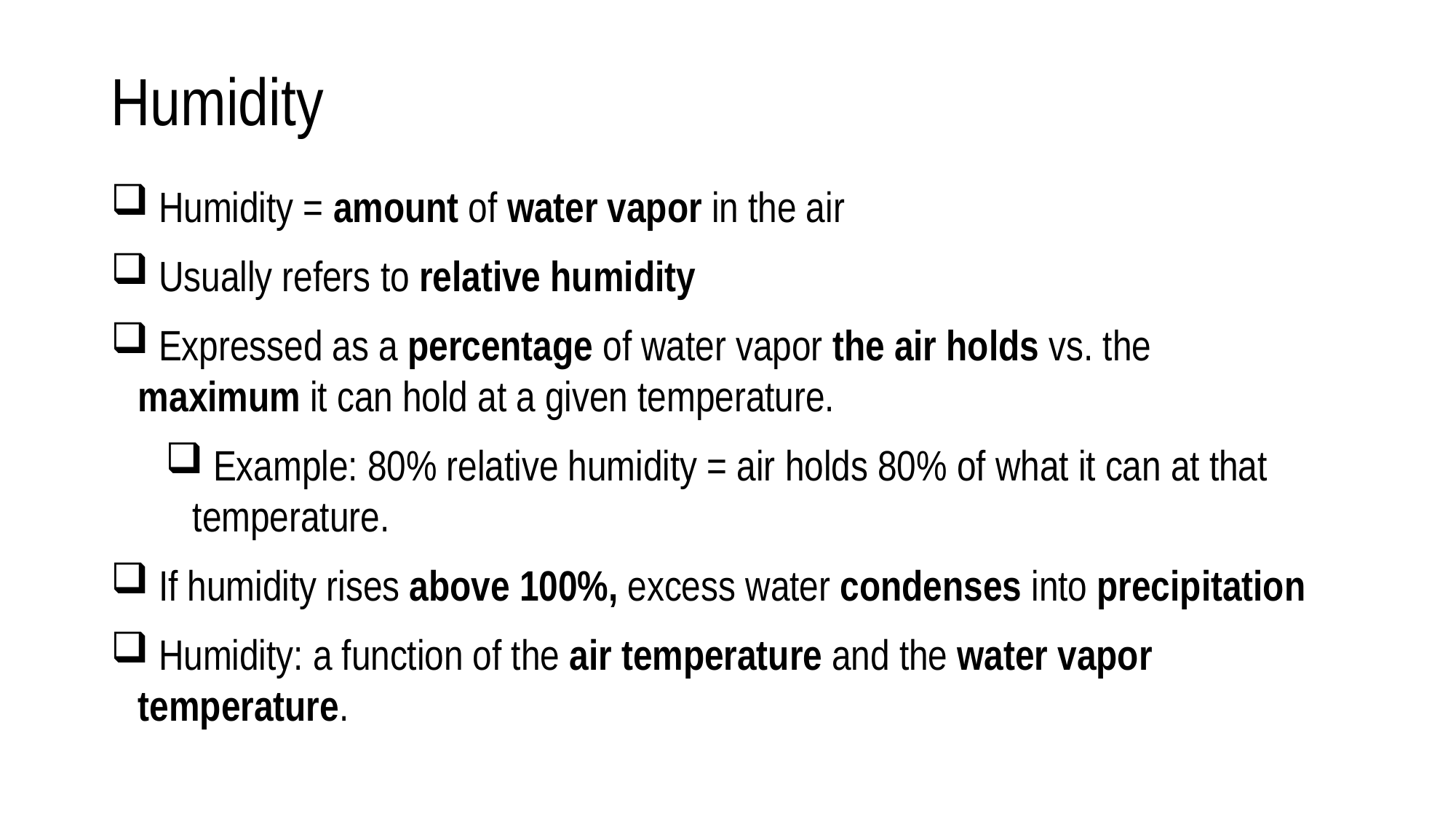

# Humidity
 Humidity = amount of water vapor in the air
 Usually refers to relative humidity
 Expressed as a percentage of water vapor the air holds vs. the maximum it can hold at a given temperature.
 Example: 80% relative humidity = air holds 80% of what it can at that temperature.
 If humidity rises above 100%, excess water condenses into precipitation
 Humidity: a function of the air temperature and the water vapor temperature.